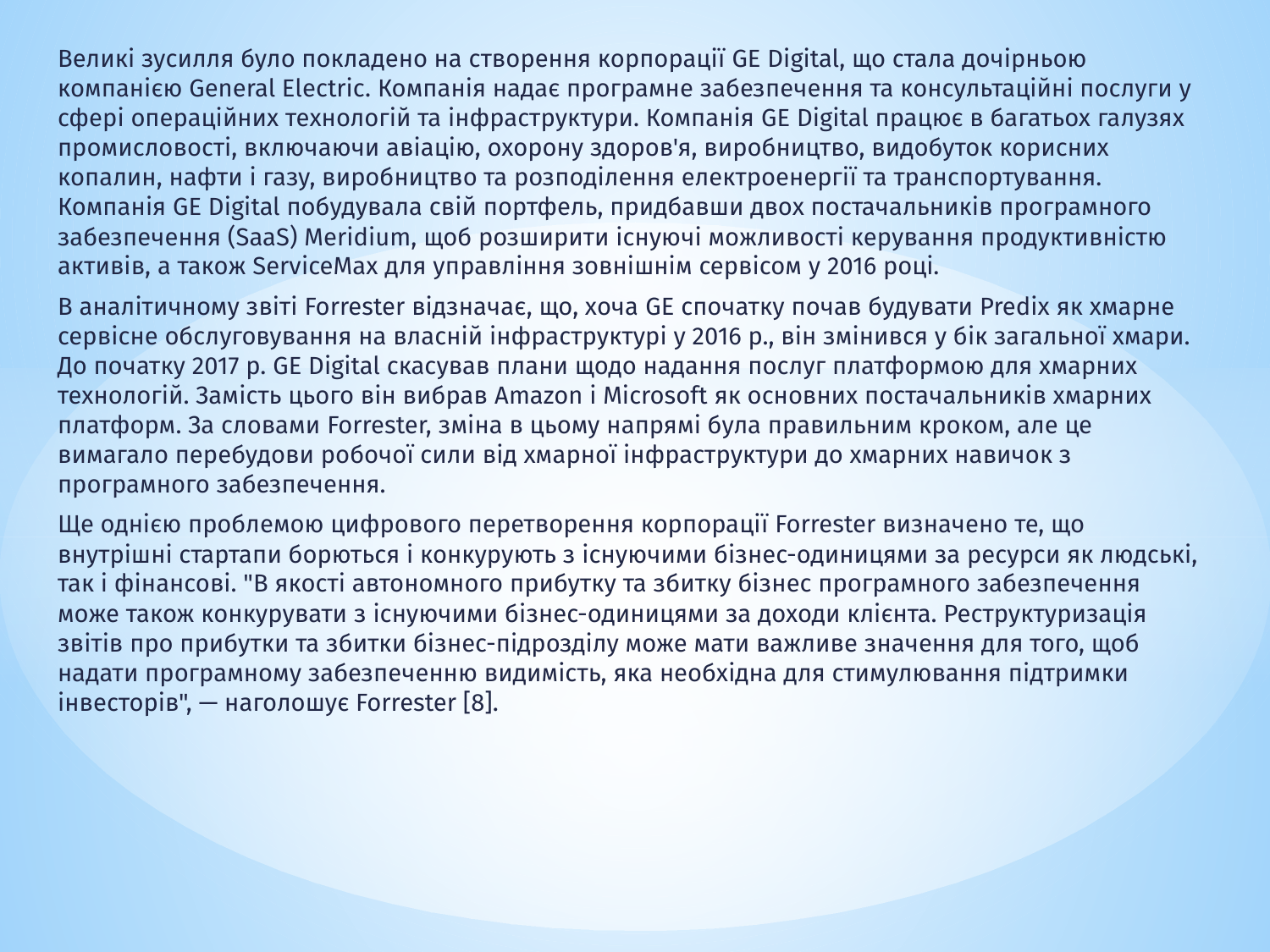

Великі зусилля було покладено на створення корпорації GE Digital, що стала дочірньою компанією General Electric. Компанія надає програмне забезпечення та консультаційні послуги у сфері операційних технологій та інфраструктури. Компанія GE Digital працює в багатьох галузях промисловості, включаючи авіацію, охорону здоров'я, виробництво, видобуток корисних копалин, нафти і газу, виробництво та розподілення електроенергії та транспортування. Компанія GE Digital побудувала свій портфель, придбавши двох постачальників програмного забезпечення (SaaS) Meridium, щоб розширити існуючі можливості керування продуктивністю активів, а також ServiceMax для управління зовнішнім сервісом у 2016 році.
В аналітичному звіті Forrester відзначає, що, хоча GE спочатку почав будувати Predix як хмарне сервісне обслуговування на власній інфраструктурі у 2016 р., він змінився у бік загальної хмари. До початку 2017 р. GE Digital скасував плани щодо надання послуг платформою для хмарних технологій. Замість цього він вибрав Amazon і Microsoft як основних постачальників хмарних платформ. За словами Forrester, зміна в цьому напрямі була правильним кроком, але це вимагало перебудови робочої сили від хмарної інфраструктури до хмарних навичок з програмного забезпечення.
Ще однією проблемою цифрового перетворення корпорації Forrester визначено те, що внутрішні стартапи борються і конкурують з існуючими бізнес-одиницями за ресурси як людські, так і фінансові. "В якості автономного прибутку та збитку бізнес програмного забезпечення може також конкурувати з існуючими бізнес-одиницями за доходи клієнта. Реструктуризація звітів про прибутки та збитки бізнес-підрозділу може мати важливе значення для того, щоб надати програмному забезпеченню видимість, яка необхідна для стимулювання підтримки інвесторів", — наголошує Forrester [8].